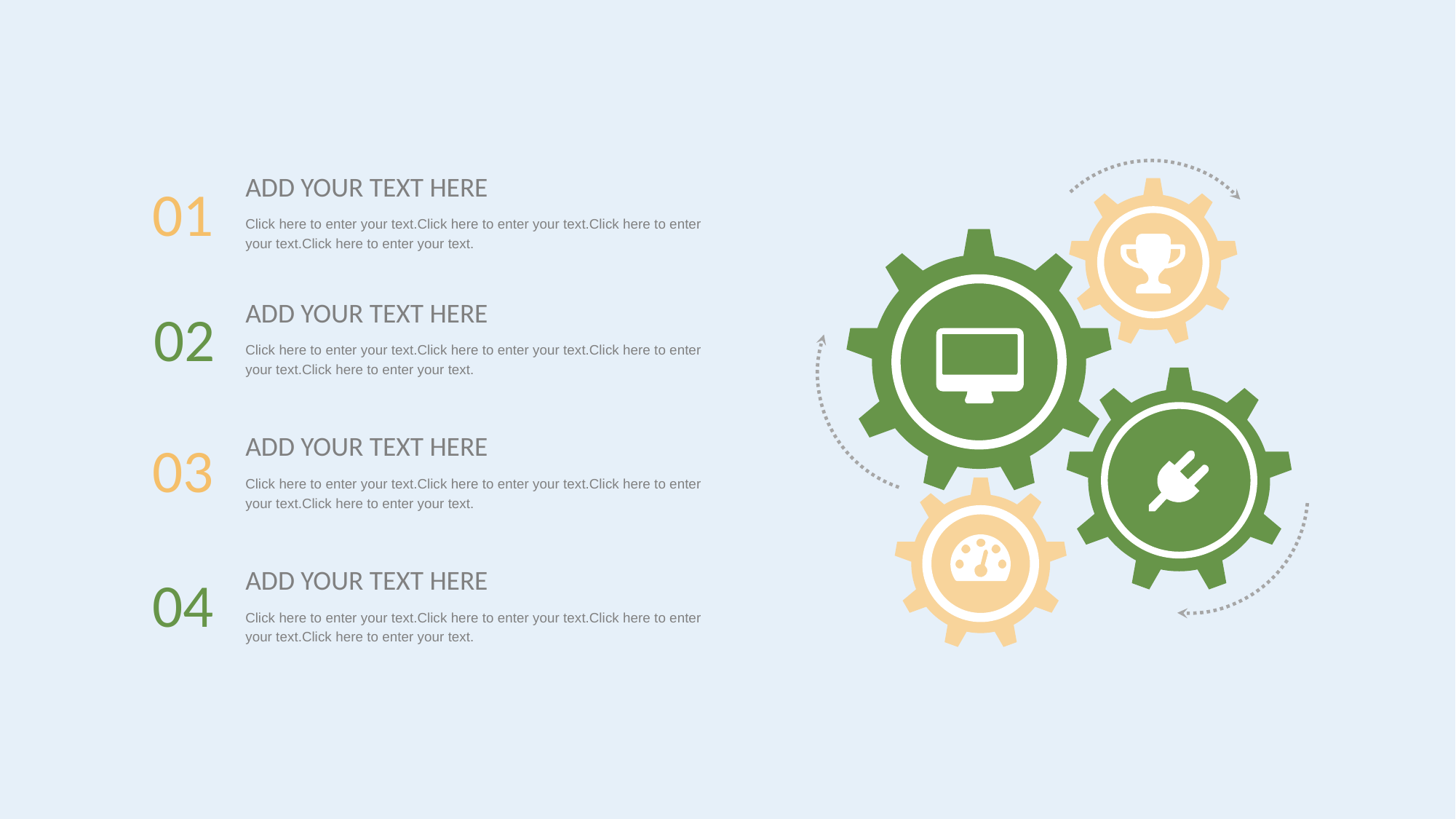

ADD YOUR TEXT HERE
01

Click here to enter your text.Click here to enter your text.Click here to enter your text.Click here to enter your text.

ADD YOUR TEXT HERE
02

Click here to enter your text.Click here to enter your text.Click here to enter your text.Click here to enter your text.

ADD YOUR TEXT HERE
03

Click here to enter your text.Click here to enter your text.Click here to enter your text.Click here to enter your text.

ADD YOUR TEXT HERE
04
Click here to enter your text.Click here to enter your text.Click here to enter your text.Click here to enter your text.